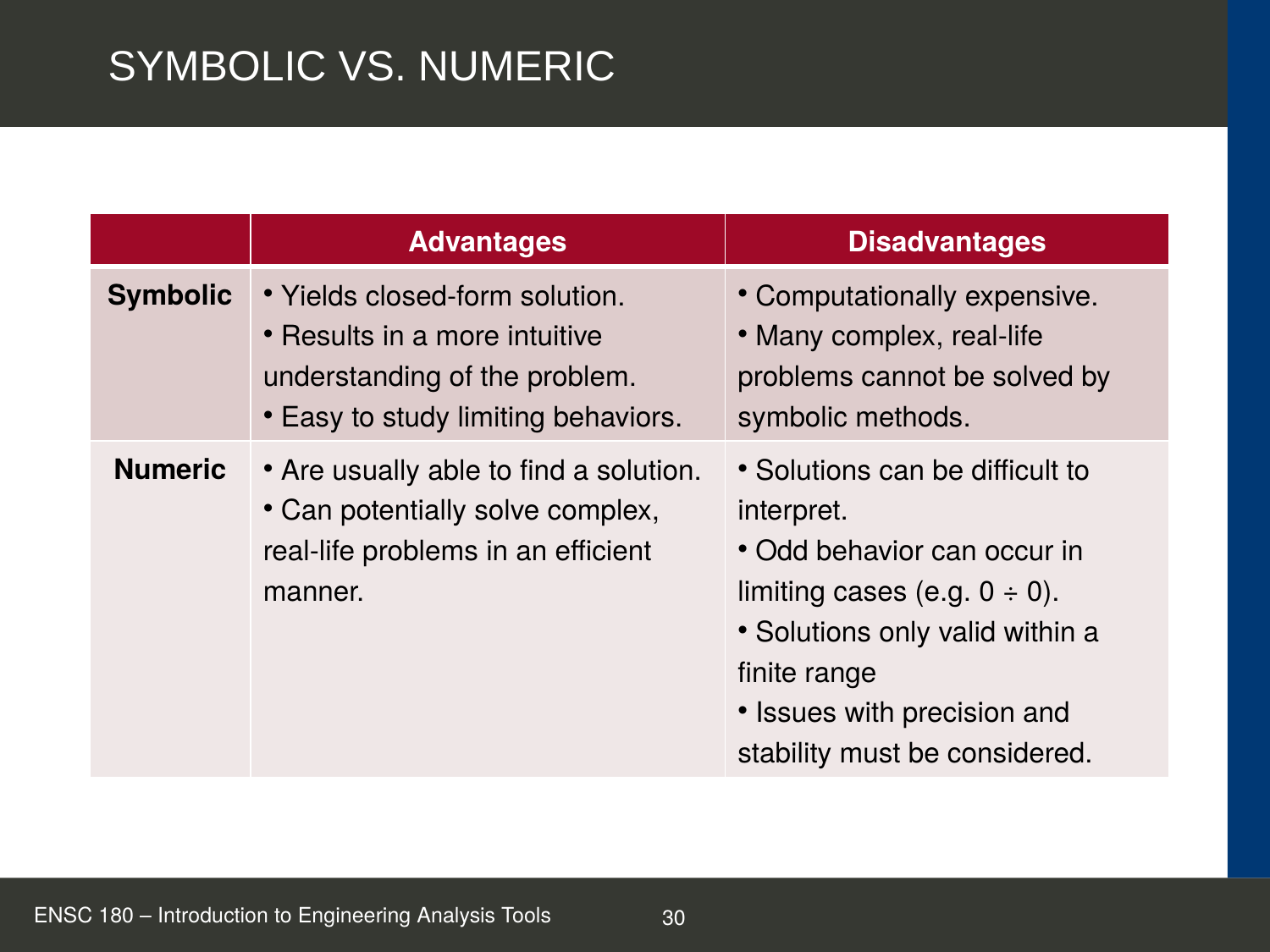

# SYMBOLIC VS. NUMERIC
|  | Advantages | Disadvantages |
| --- | --- | --- |
| Symbolic | Yields closed-form solution. Results in a more intuitive understanding of the problem. Easy to study limiting behaviors. | Computationally expensive. Many complex, real-life problems cannot be solved by symbolic methods. |
| Numeric | Are usually able to find a solution. Can potentially solve complex, real-life problems in an efficient manner. | Solutions can be difficult to interpret. Odd behavior can occur in limiting cases (e.g. 0 ÷ 0). Solutions only valid within a finite range Issues with precision and stability must be considered. |
ENSC 180 – Introduction to Engineering Analysis Tools